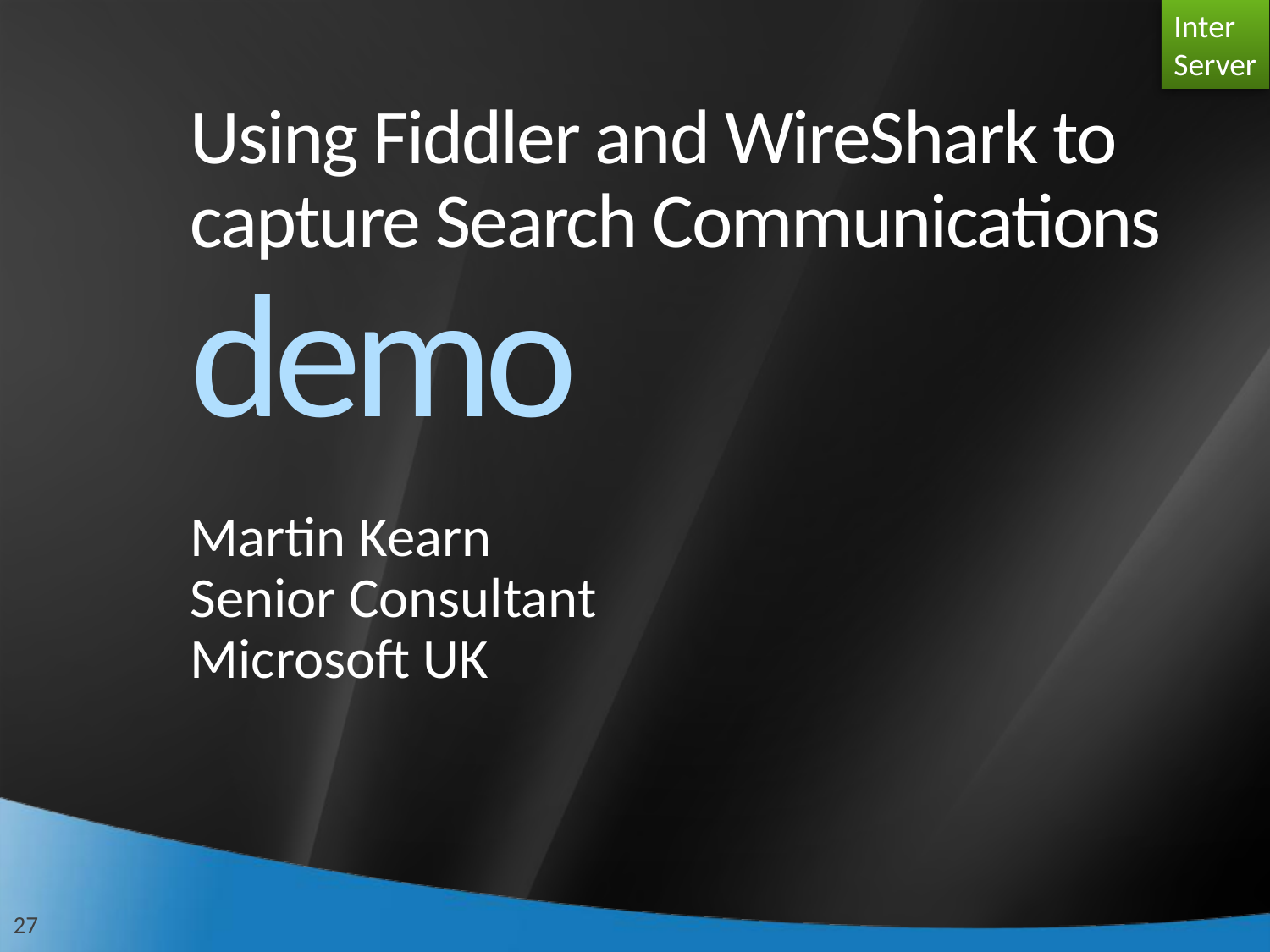

Inter
Server
# Using Fiddler and WireShark to capture Search Communications
demo
Martin Kearn
Senior Consultant
Microsoft UK